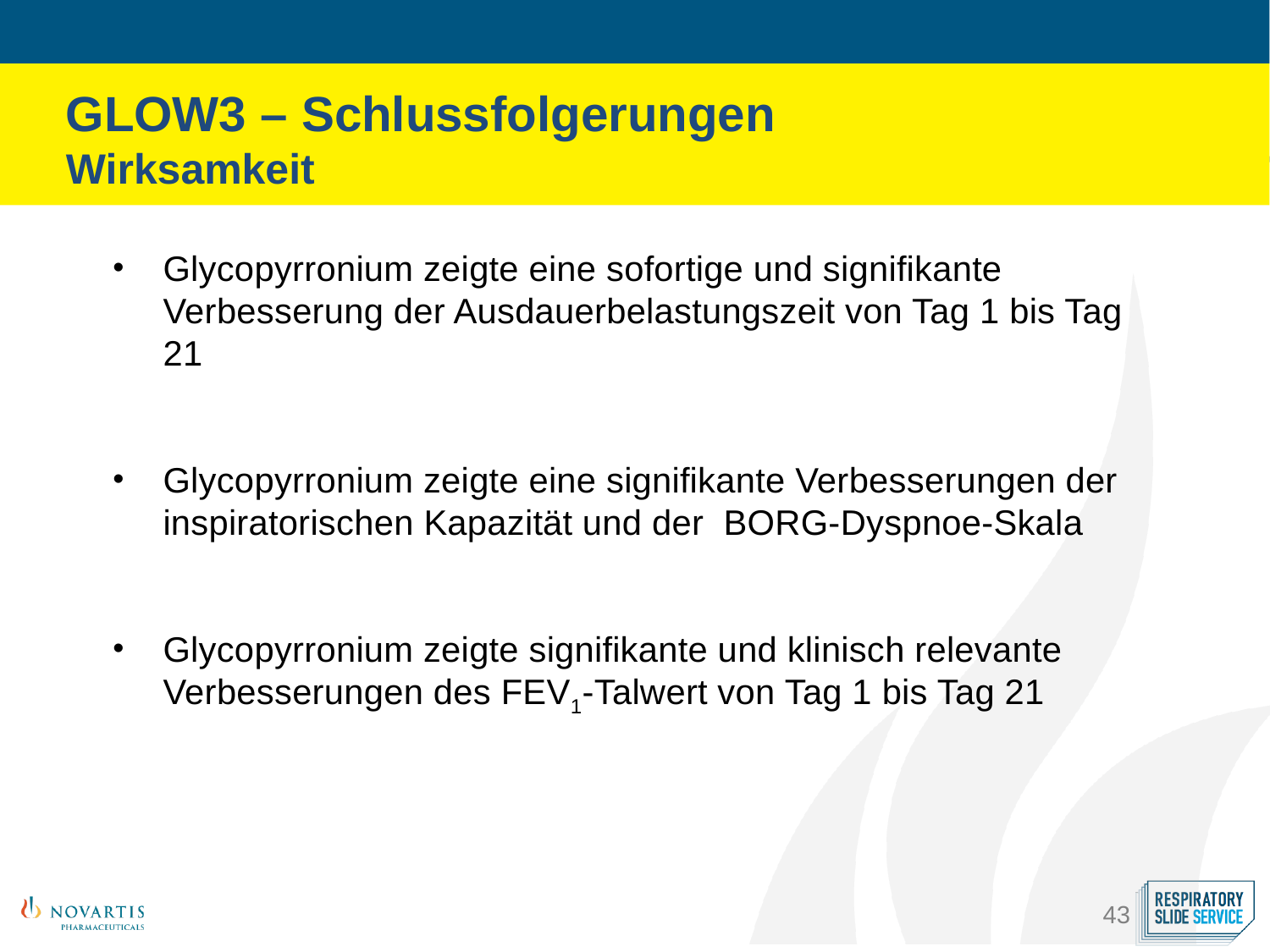

GLOW3 – Schlussfolgerungen
Wirksamkeit
Glycopyrronium zeigte eine sofortige und signifikante Verbesserung der Ausdauerbelastungszeit von Tag 1 bis Tag 21

Glycopyrronium zeigte eine signifikante Verbesserungen der inspiratorischen Kapazität und der  BORG-Dyspnoe-Skala

Glycopyrronium zeigte signifikante und klinisch relevante Verbesserungen des FEV1-Talwert von Tag 1 bis Tag 21